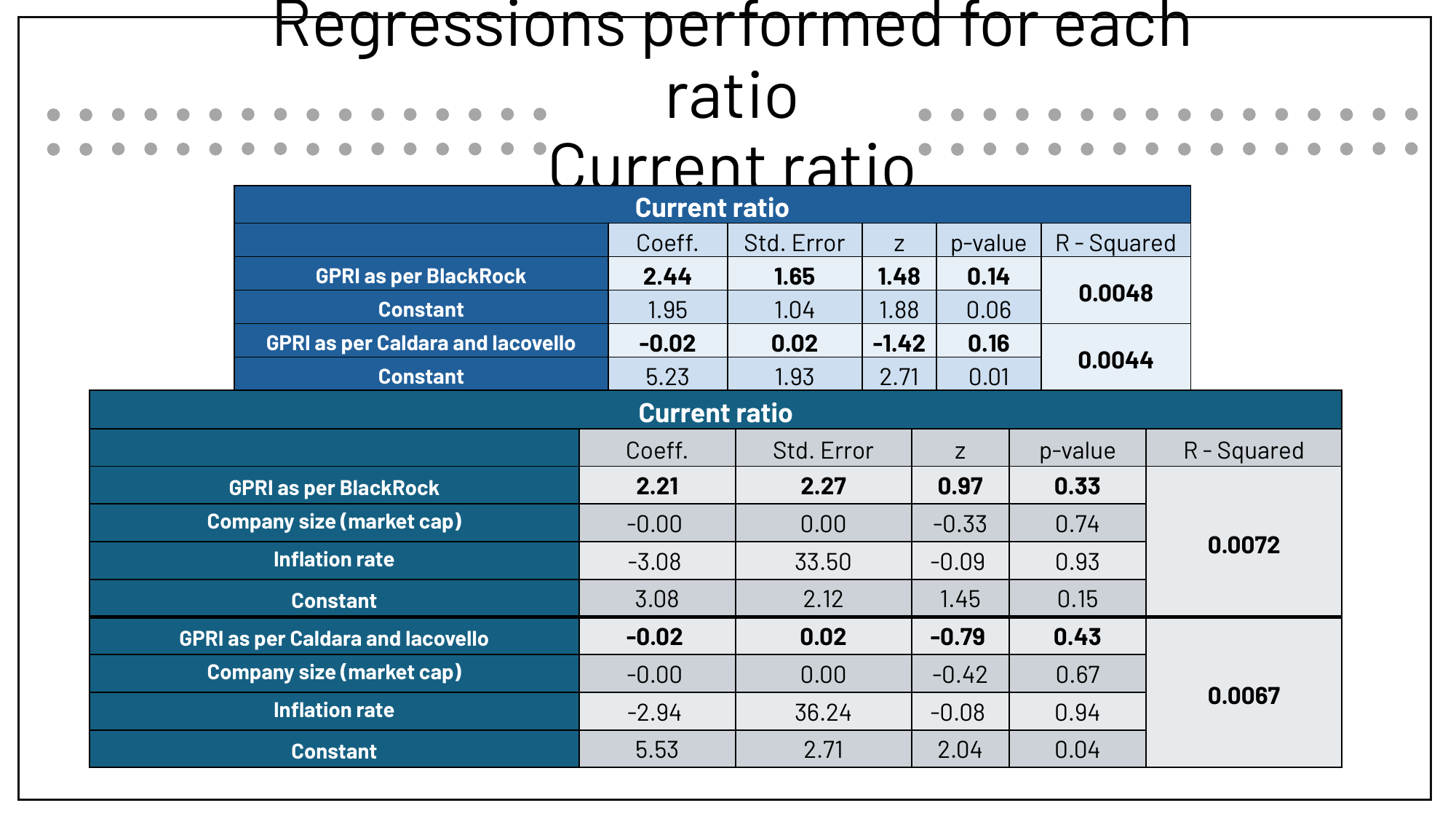

# Regressions performed for each ratio Current ratio

| Current ratio |  |  |  |  |  |
| --- | --- | --- | --- | --- | --- |
|  | Coeff. | Std. Error | z | p-value | R - Squared |
| GPRI as per BlackRock | 2.44 | 1.65 | 1.48 | 0.14 | 0.0048 |
| Constant | 1.95 | 1.04 | 1.88 | 0.06 |  |
| GPRI as per Caldara and Iacovello | -0.02 | 0.02 | -1.42 | 0.16 | 0.0044 |
| Constant | 5.23 | 1.93 | 2.71 | 0.01 |  |
| Current ratio |  |  |  |  |  |
| --- | --- | --- | --- | --- | --- |
|  | Coeff. | Std. Error | z | p-value | R - Squared |
| GPRI as per BlackRock | 2.21 | 2.27 | 0.97 | 0.33 | 0.0072 |
| Company size (market cap) | -0.00 | 0.00 | -0.33 | 0.74 |  |
| Inflation rate | -3.08 | 33.50 | -0.09 | 0.93 |  |
| Constant | 3.08 | 2.12 | 1.45 | 0.15 |  |
| GPRI as per Caldara and Iacovello | -0.02 | 0.02 | -0.79 | 0.43 | 0.0067 |
| Company size (market cap) | -0.00 | 0.00 | -0.42 | 0.67 |  |
| Inflation rate | -2.94 | 36.24 | -0.08 | 0.94 |  |
| Constant | 5.53 | 2.71 | 2.04 | 0.04 |  |